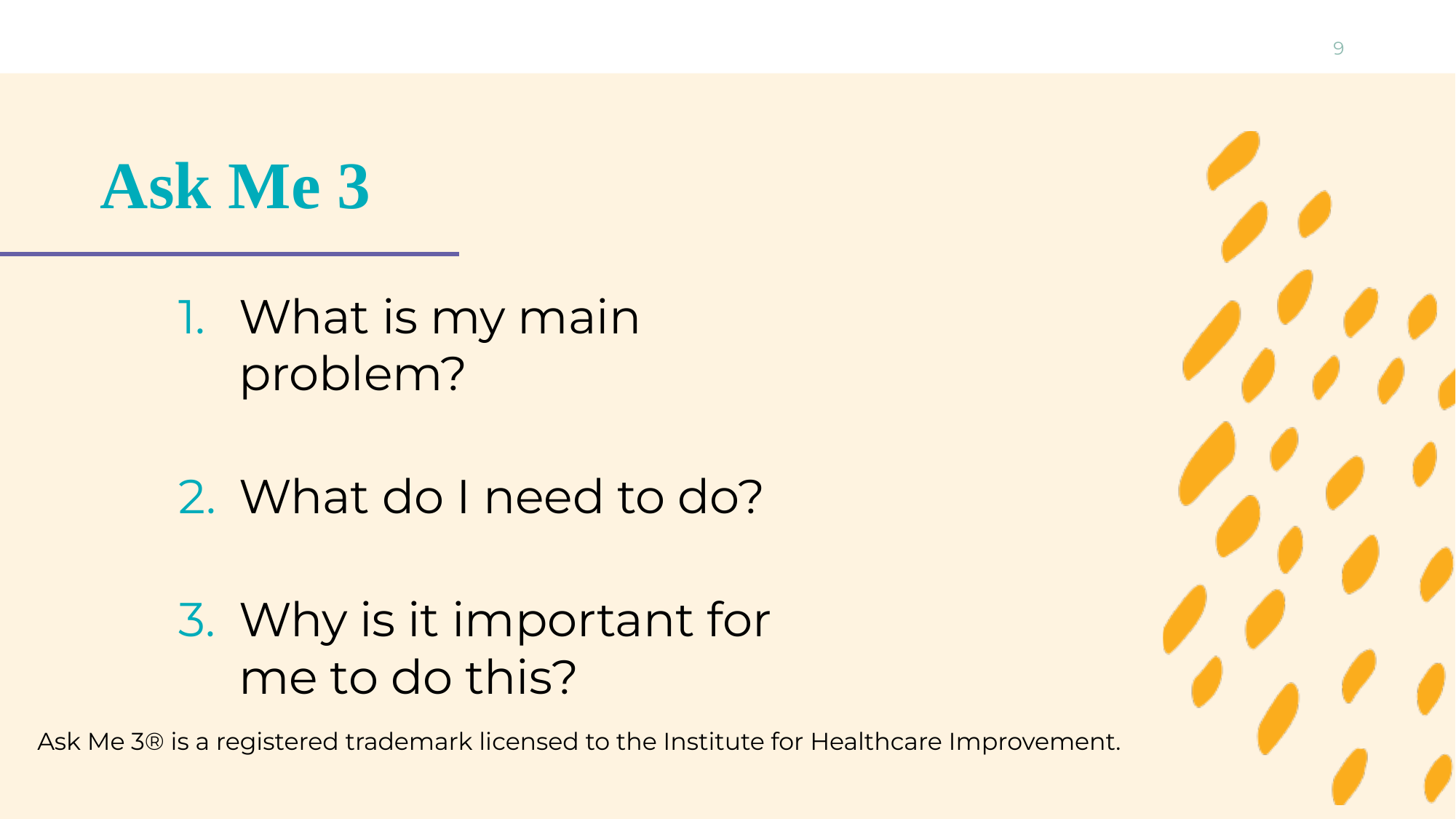

9
# Ask Me 3
What is my main problem?
What do I need to do?
Why is it important for me to do this?
Ask Me 3® is a registered trademark licensed to the Institute for Healthcare Improvement.